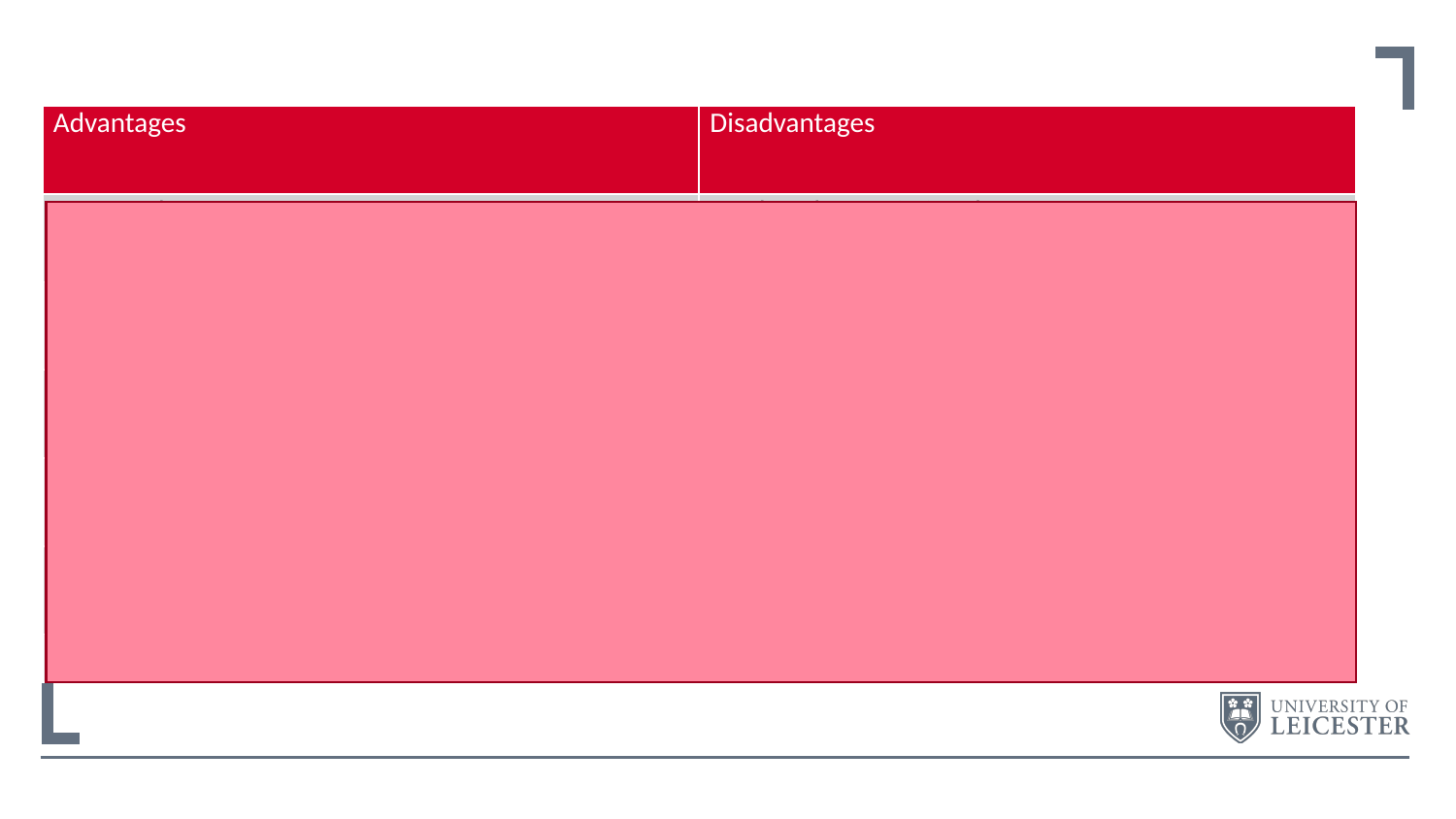

#
| Advantages | Disadvantages |
| --- | --- |
| Large scale | Hard to chase missing data |
| Inexpensive | Not good for in-depth information |
| Fast results | Sampling biases |
| Scalability | Can lead to misinterpretation of the questions |
| Comparability |  |
| Easy analysis |  |